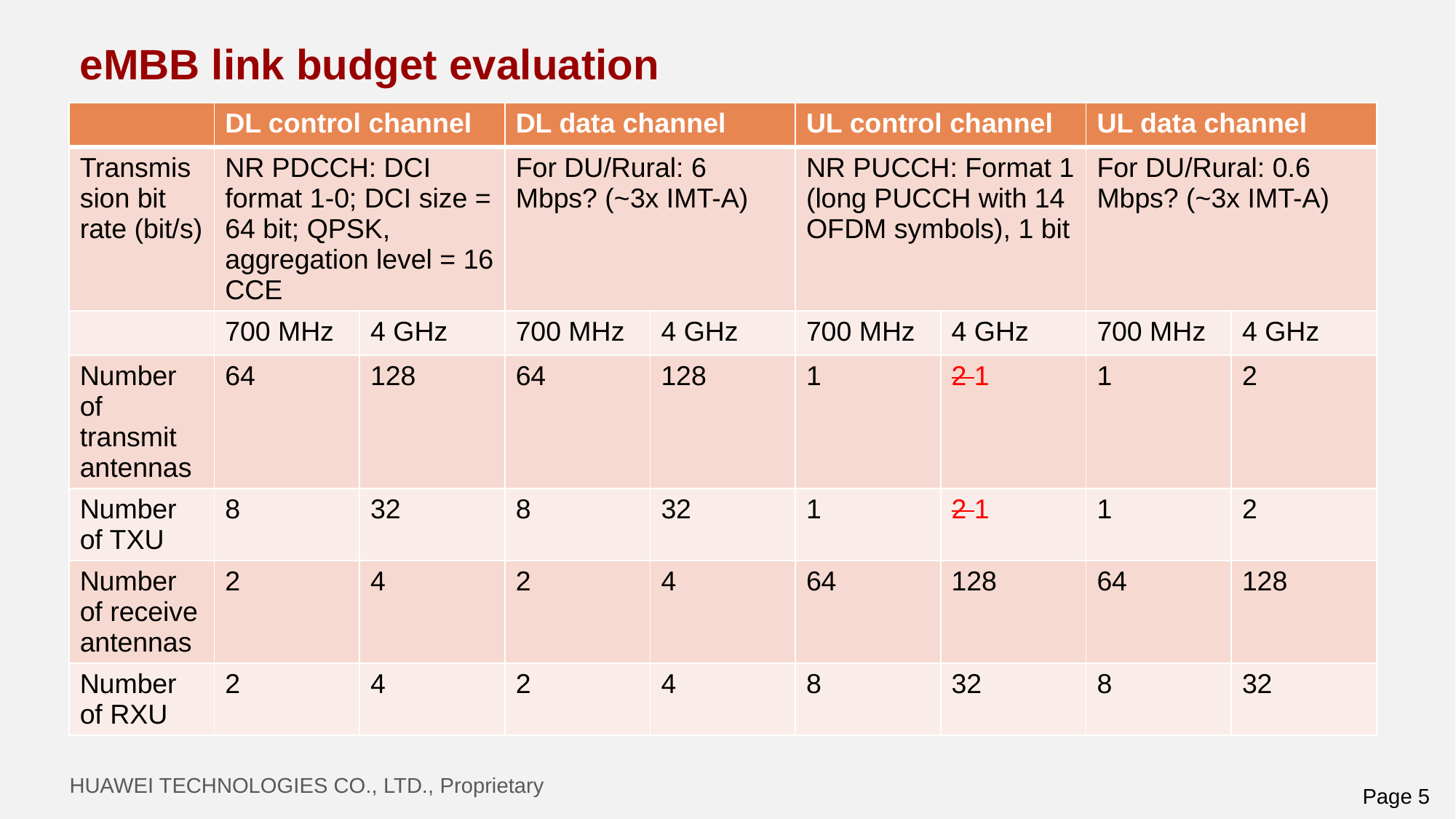

# eMBB link budget evaluation
|  | DL control channel |  | DL data channel |  | UL control channel |  | UL data channel |  |
| --- | --- | --- | --- | --- | --- | --- | --- | --- |
| Transmission bit rate (bit/s) | NR PDCCH: DCI format 1-0; DCI size = 64 bit; QPSK, aggregation level = 16 CCE |  | For DU/Rural: 6 Mbps? (~3x IMT-A) |  | NR PUCCH: Format 1 (long PUCCH with 14 OFDM symbols), 1 bit |  | For DU/Rural: 0.6 Mbps? (~3x IMT-A) |  |
|  | 700 MHz | 4 GHz | 700 MHz | 4 GHz | 700 MHz | 4 GHz | 700 MHz | 4 GHz |
| Number of transmit antennas | 64 | 128 | 64 | 128 | 1 | 2 1 | 1 | 2 |
| Number of TXU | 8 | 32 | 8 | 32 | 1 | 2 1 | 1 | 2 |
| Number of receive antennas | 2 | 4 | 2 | 4 | 64 | 128 | 64 | 128 |
| Number of RXU | 2 | 4 | 2 | 4 | 8 | 32 | 8 | 32 |